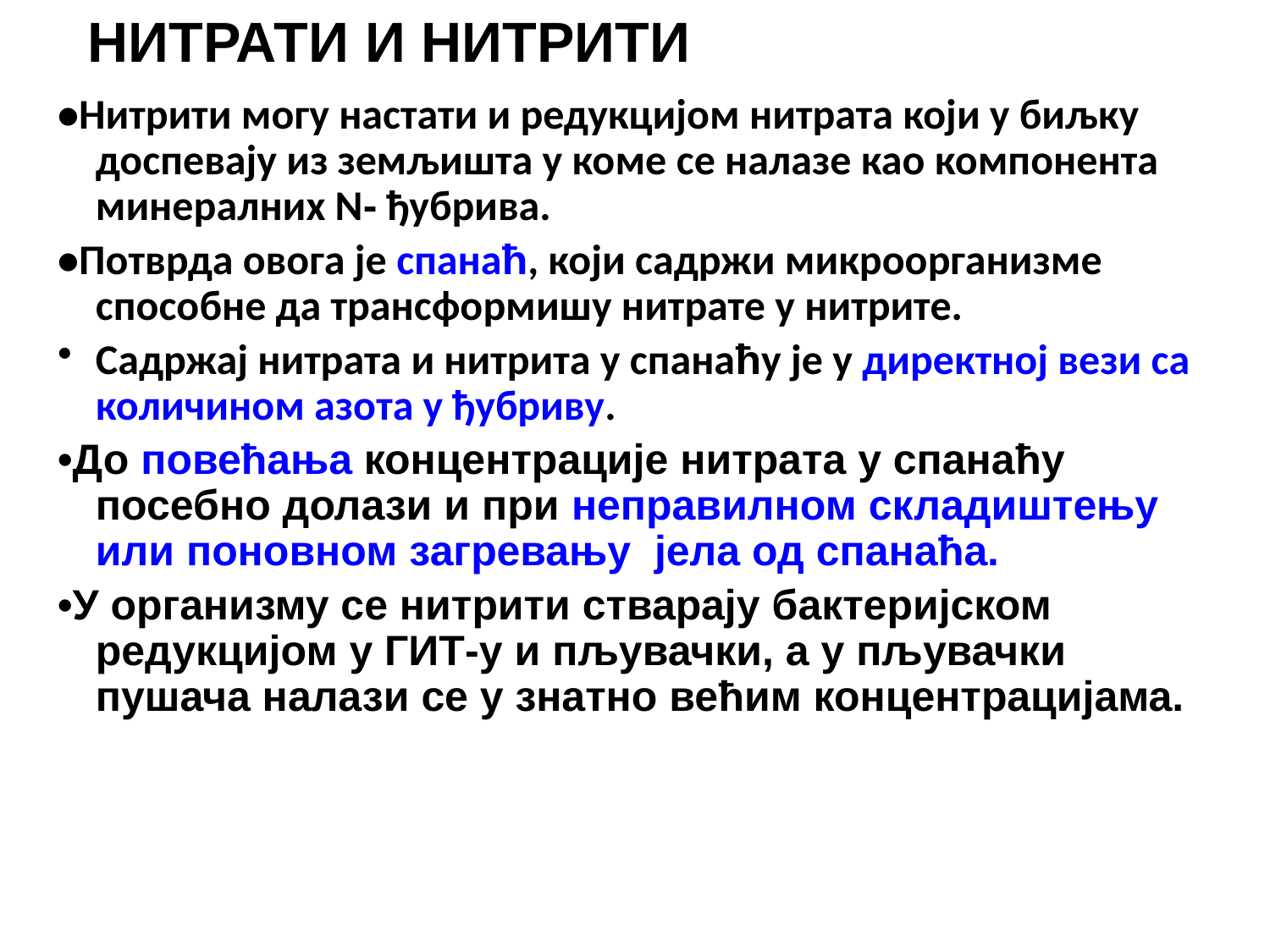

НИТРАТИ И НИТРИТИ
•Нитрити могу настати и редукцијом нитрата који у биљку доспевају из земљишта у коме се налазе као компонента минералних N- ђубрива.
•Потврда овога је спанаћ, који садржи микроoрганизме способне да трансформишу нитрате у нитрите.
Садржај нитрата и нитрита у спанаћу је у директној вези са количином азота у ђубриву.
•До повећања концентрације нитрата у спанаћу посебно долази и при неправилном складиштењу или поновном загревању  јела од спанаћа.
•У организму се нитрити стварају бактеријском редукцијом у ГИТ-у и пљувачки, а у пљувачки пушача налази се у знатно већим концентрацијама.